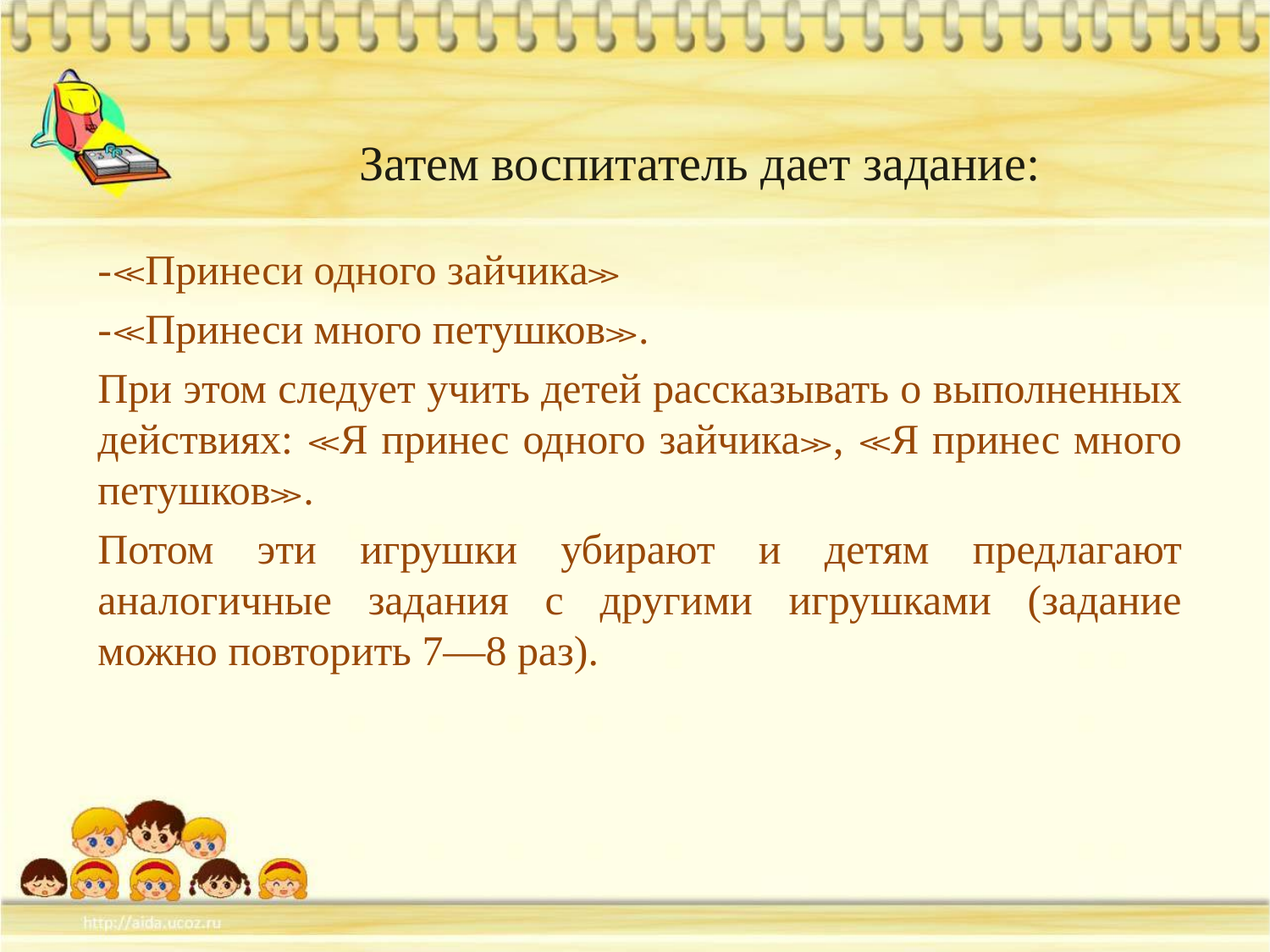

# Затем воспитатель дает задание:
-≪Принеси одного зайчика≫
-≪Принеси много петушков≫.
При этом следует учить детей рассказывать о выполненных действиях: ≪Я принес одного зайчика≫, ≪Я принес много петушков≫.
Потом эти игрушки убирают и детям предлагают аналогичные задания с другими игрушками (задание можно повторить 7—8 раз).